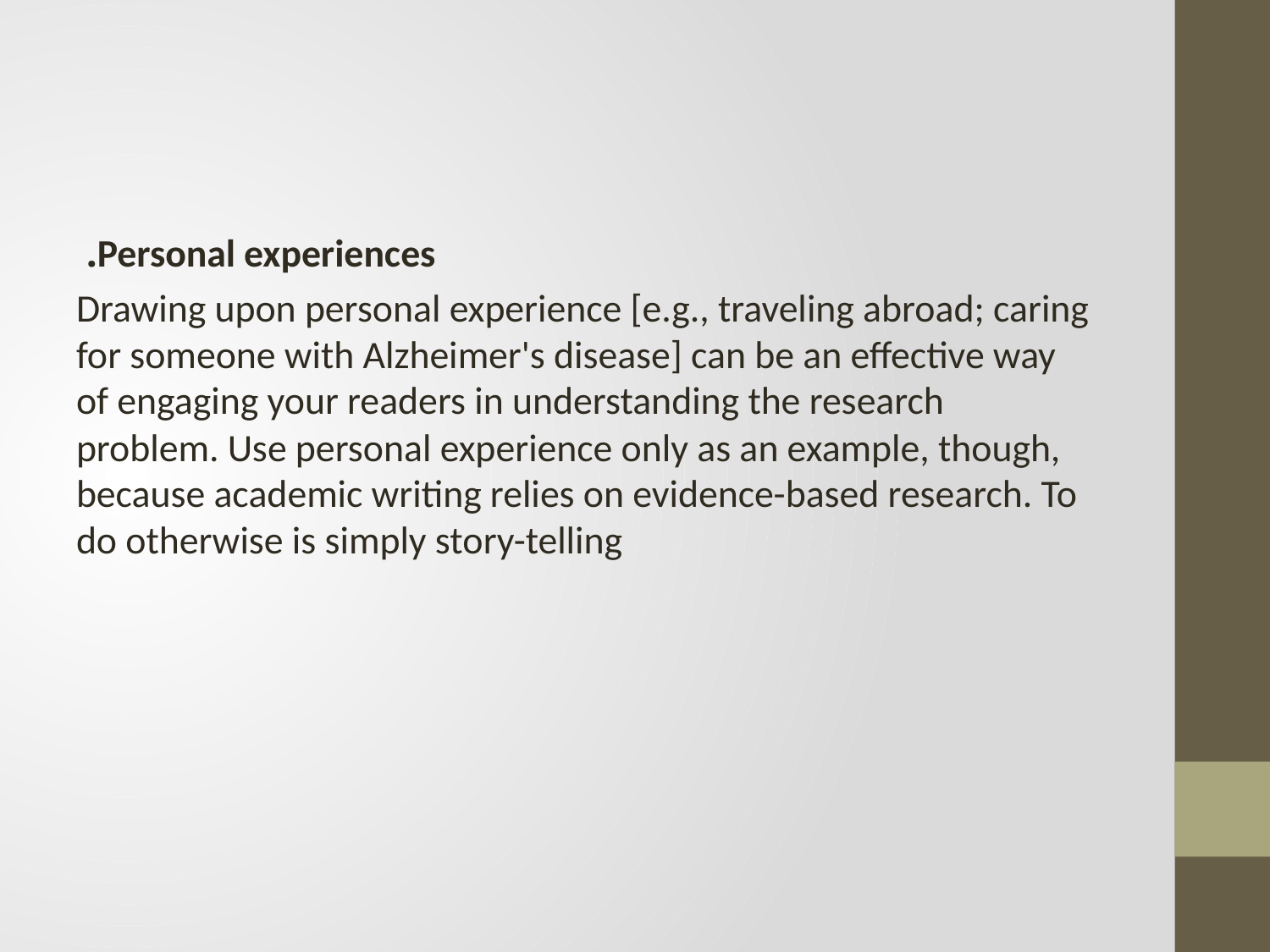

#
	Personal experiences.
Drawing upon personal experience [e.g., traveling abroad; caring for someone with Alzheimer's disease] can be an effective way of engaging your readers in understanding the research problem. Use personal experience only as an example, though, because academic writing relies on evidence-based research. To do otherwise is simply story-telling